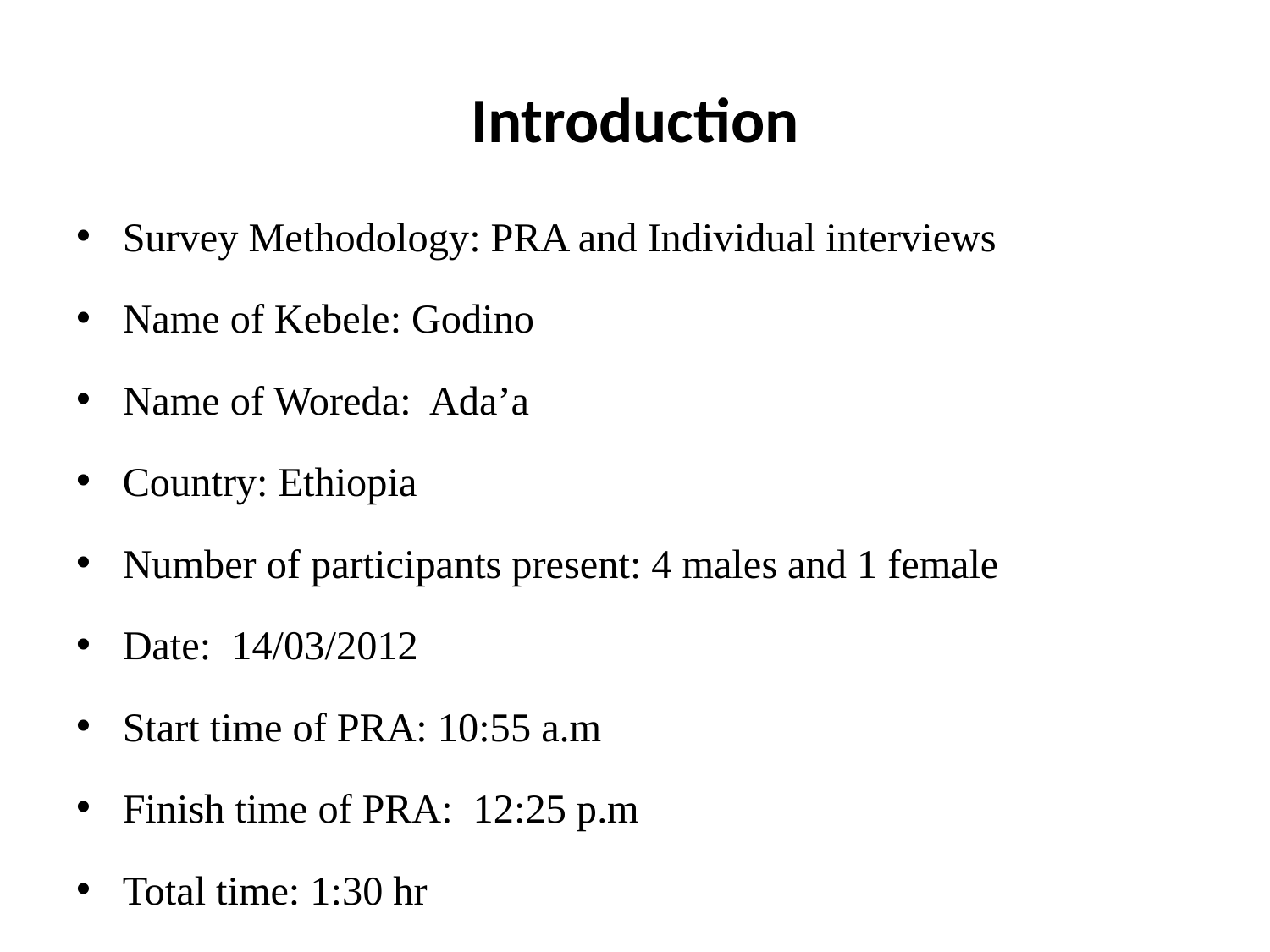

# Introduction
Survey Methodology: PRA and Individual interviews
Name of Kebele: Godino
Name of Woreda:  Ada’a
Country: Ethiopia
Number of participants present: 4 males and 1 female
Date:  14/03/2012
Start time of PRA: 10:55 a.m
Finish time of PRA:  12:25 p.m
Total time: 1:30 hr